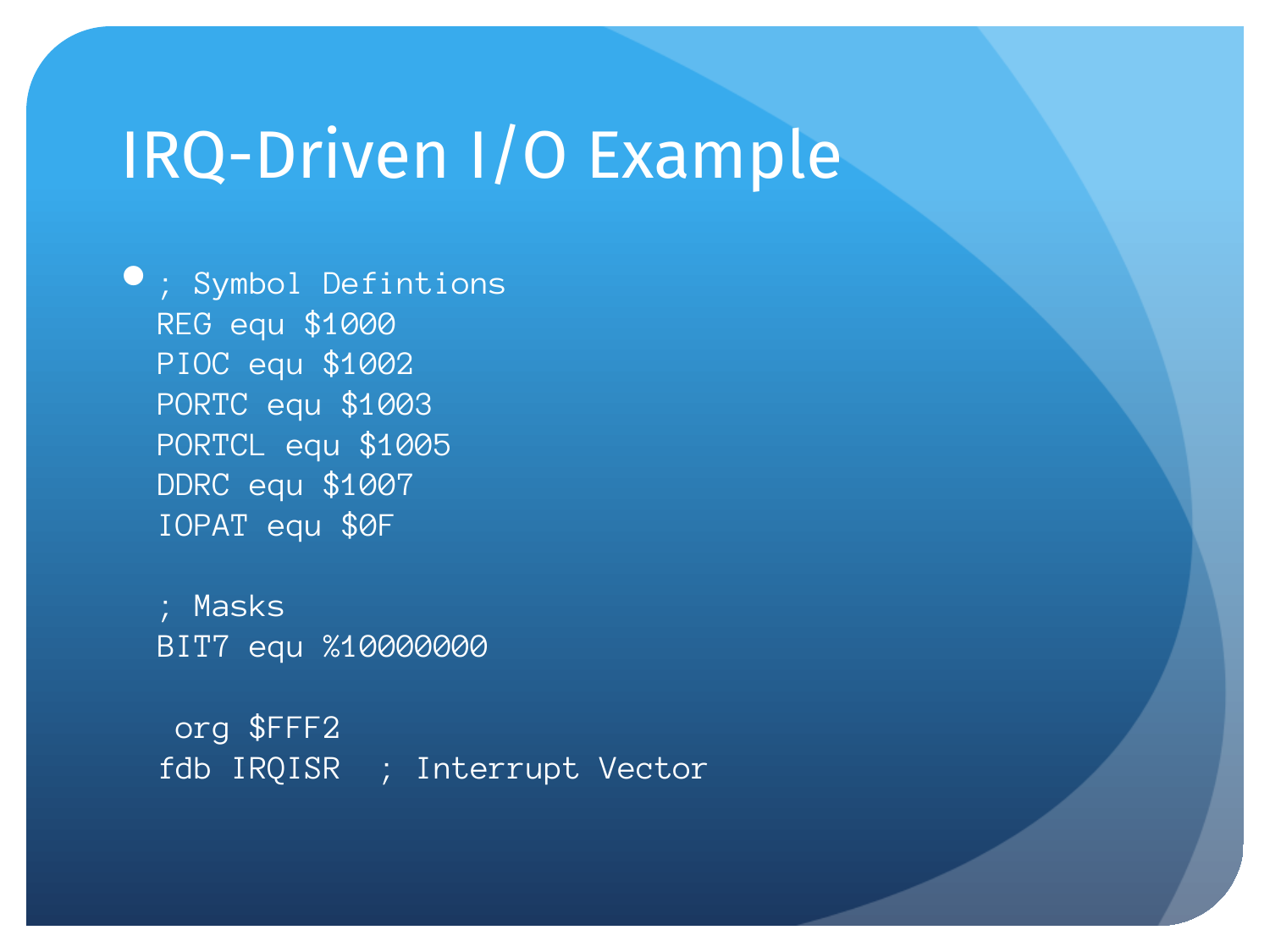

# IRQ-Driven I/O Example
; Symbol Defintions
REG equ $1000
PIOC equ $1002
PORTC equ $1003
PORTCL equ $1005
DDRC equ $1007
IOPAT equ $0F
; Masks
BIT7 equ %10000000
 org $FFF2
fdb IRQISR	; Interrupt Vector